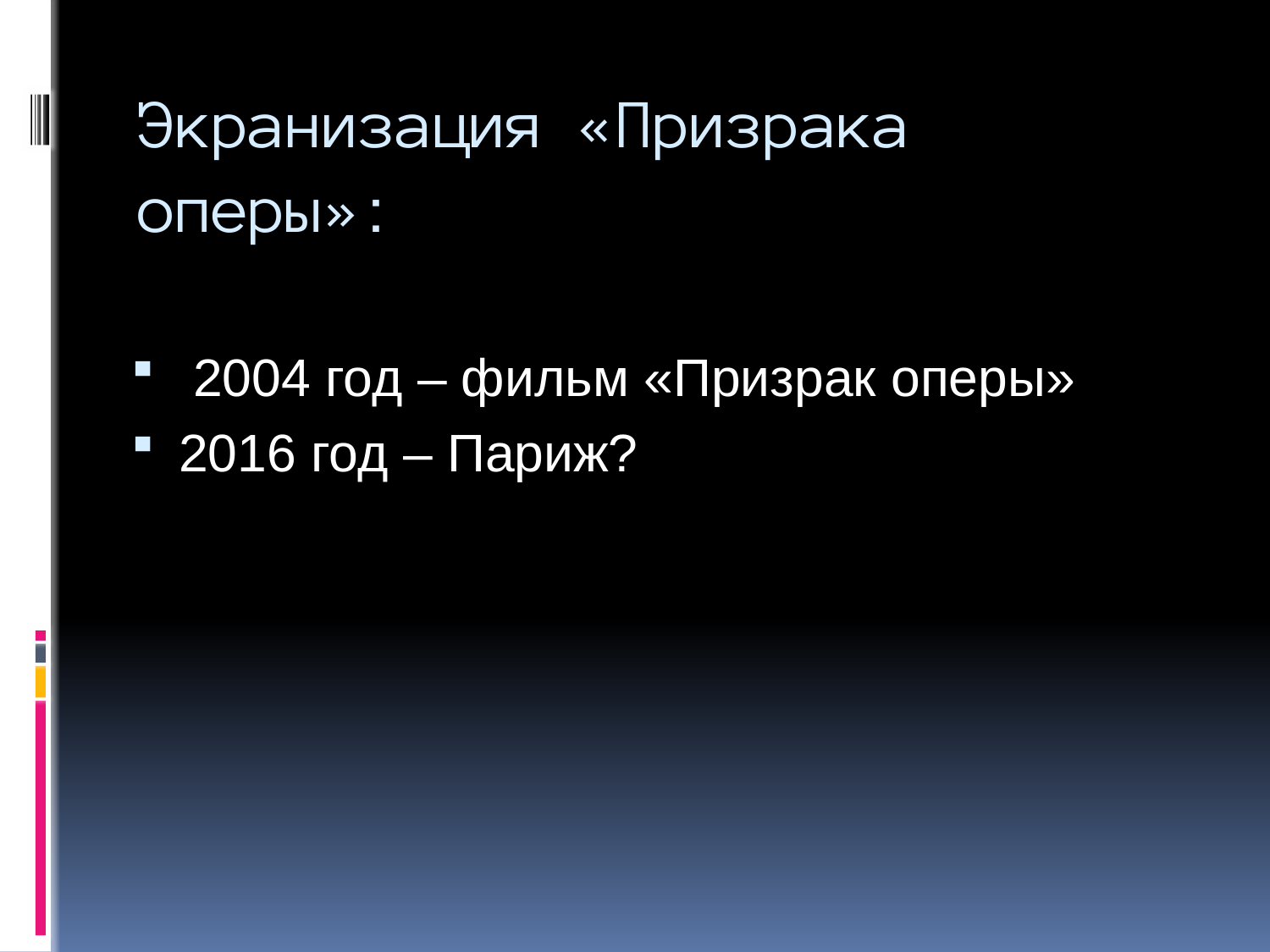

# Экранизация «Призрака оперы»:
 2004 год – фильм «Призрак оперы»
2016 год – Париж?